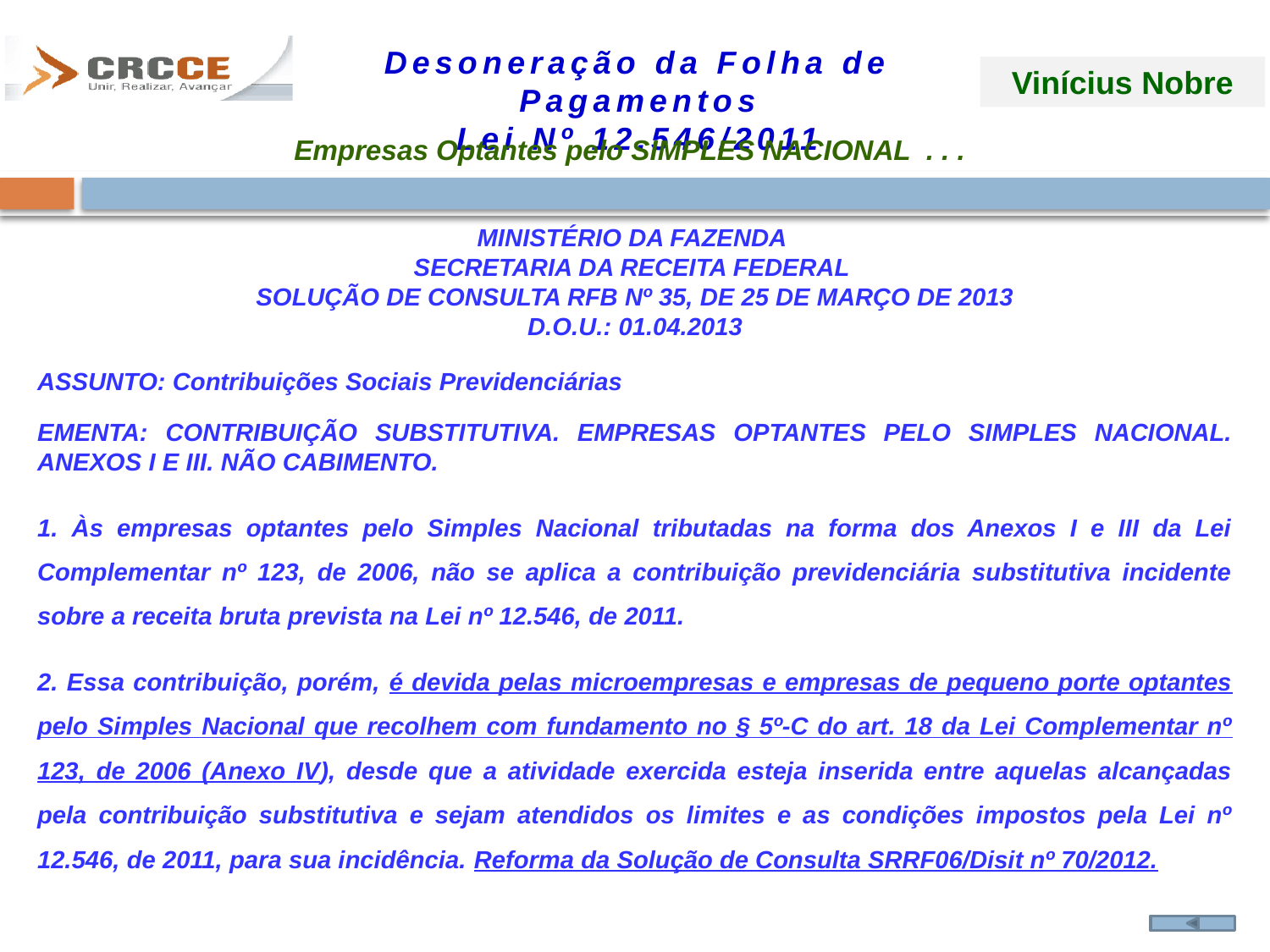

Empresas Optantes pelo SIMPLES NACIONAL  . . .
MINISTÉRIO DA FAZENDA
SECRETARIA DA RECEITA FEDERAL
SOLUÇÃO DE CONSULTA RFB Nº 35, DE 25 DE MARÇO DE 2013
D.O.U.: 01.04.2013
ASSUNTO: Contribuições Sociais Previdenciárias
EMENTA: CONTRIBUIÇÃO SUBSTITUTIVA. EMPRESAS OPTANTES PELO SIMPLES NACIONAL. ANEXOS I E III. NÃO CABIMENTO.
1. Às empresas optantes pelo Simples Nacional tributadas na forma dos Anexos I e III da Lei Complementar nº 123, de 2006, não se aplica a contribuição previdenciária substitutiva incidente sobre a receita bruta prevista na Lei nº 12.546, de 2011.
2. Essa contribuição, porém, é devida pelas microempresas e empresas de pequeno porte optantes pelo Simples Nacional que recolhem com fundamento no § 5º-C do art. 18 da Lei Complementar nº 123, de 2006 (Anexo IV), desde que a atividade exercida esteja inserida entre aquelas alcançadas pela contribuição substitutiva e sejam atendidos os limites e as condições impostos pela Lei nº 12.546, de 2011, para sua incidência. Reforma da Solução de Consulta SRRF06/Disit nº 70/2012.